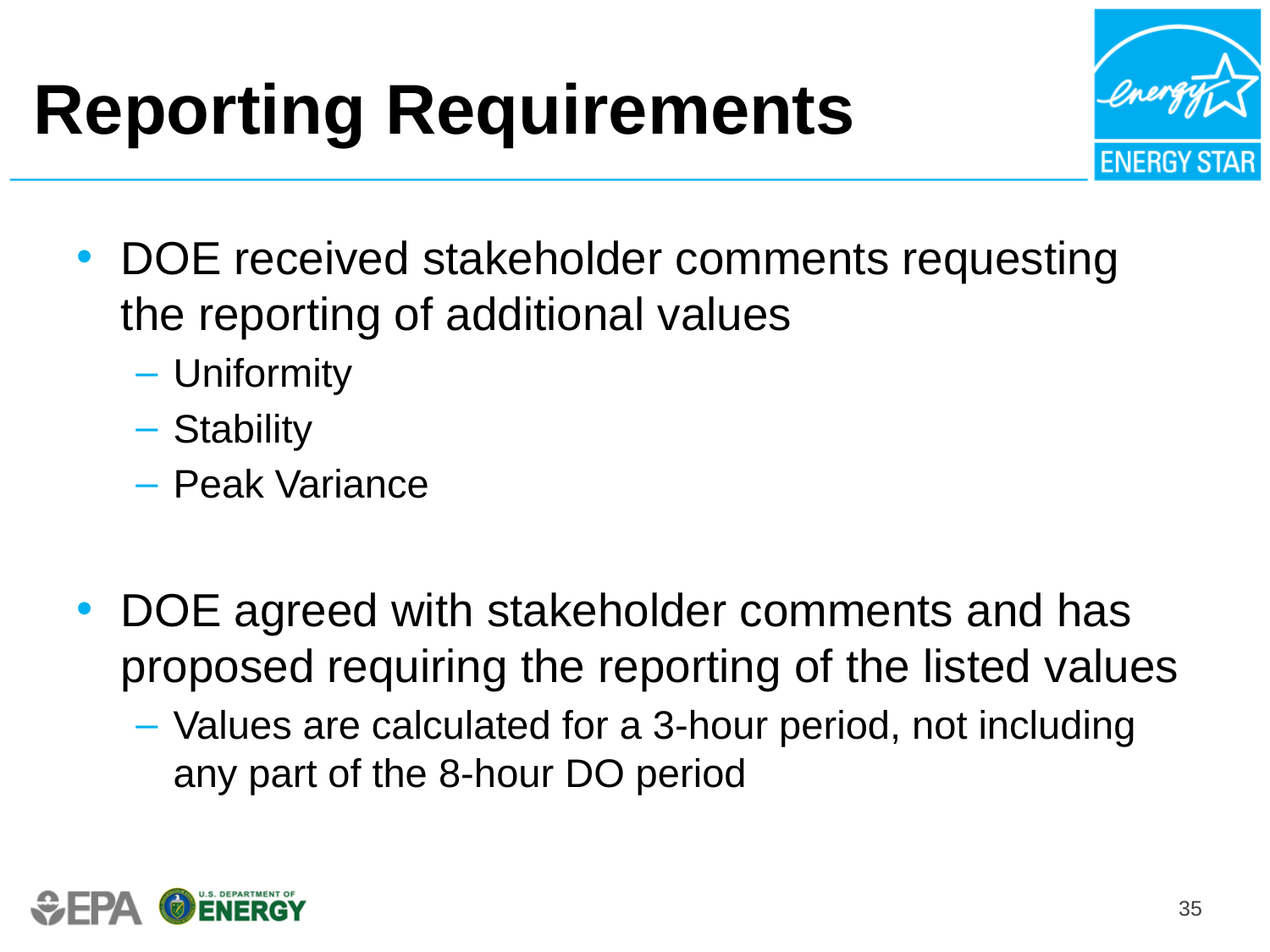

# Reporting Requirements
DOE received stakeholder comments requesting the reporting of additional values
Uniformity
Stability
Peak Variance

DOE agreed with stakeholder comments and has proposed requiring the reporting of the listed values
Values are calculated for a 3-hour period, not including any part of the 8-hour DO period